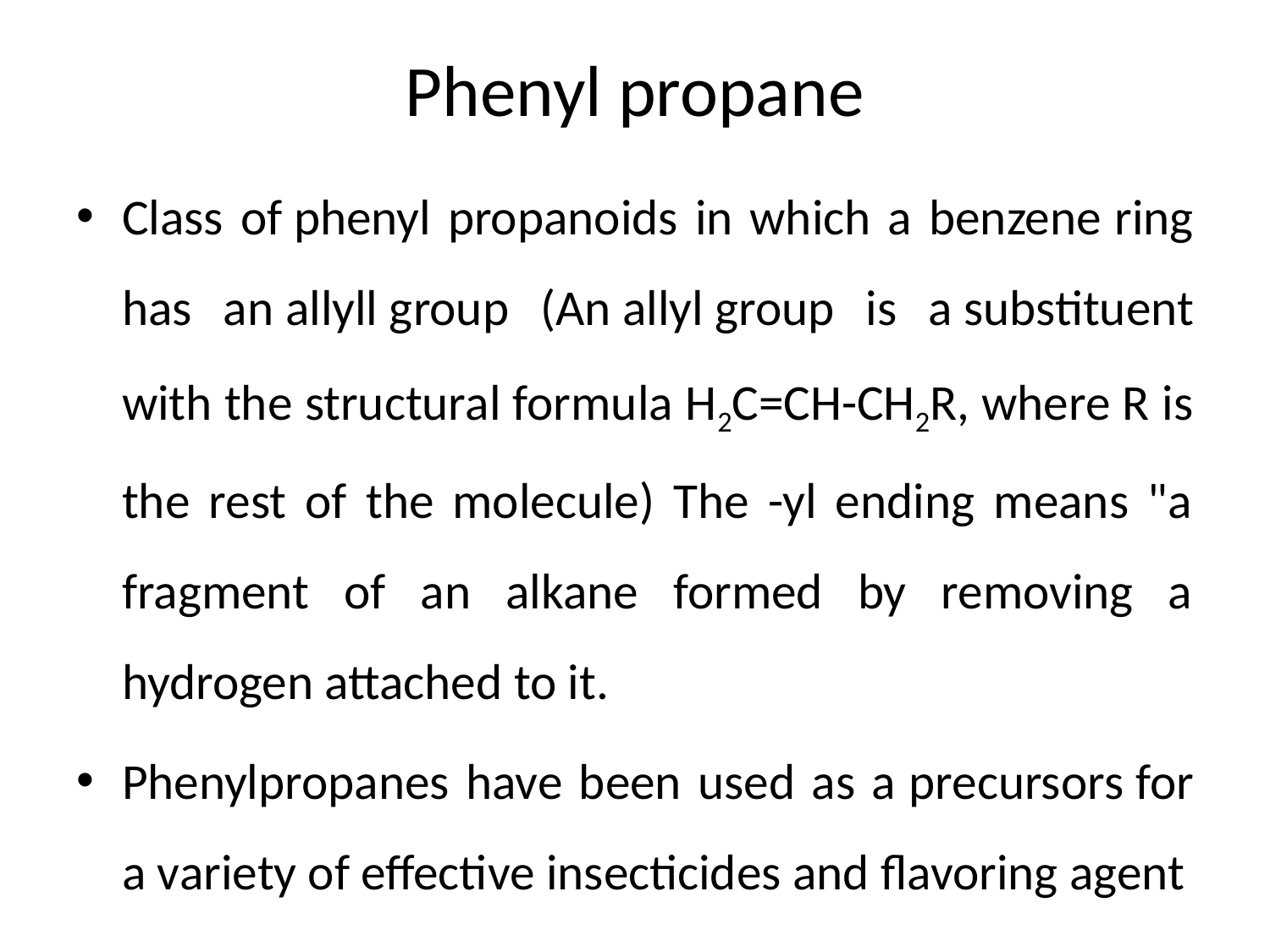

# Phenyl propane
Class of phenyl propanoids in which a benzene ring has an allyll group (An allyl group is a substituent with the structural formula H2C=CH-CH2R, where R is the rest of the molecule) The -yl ending means "a fragment of an alkane formed by removing a hydrogen attached to it.
Phenylpropanes have been used as a precursors for a variety of effective insecticides and flavoring agent